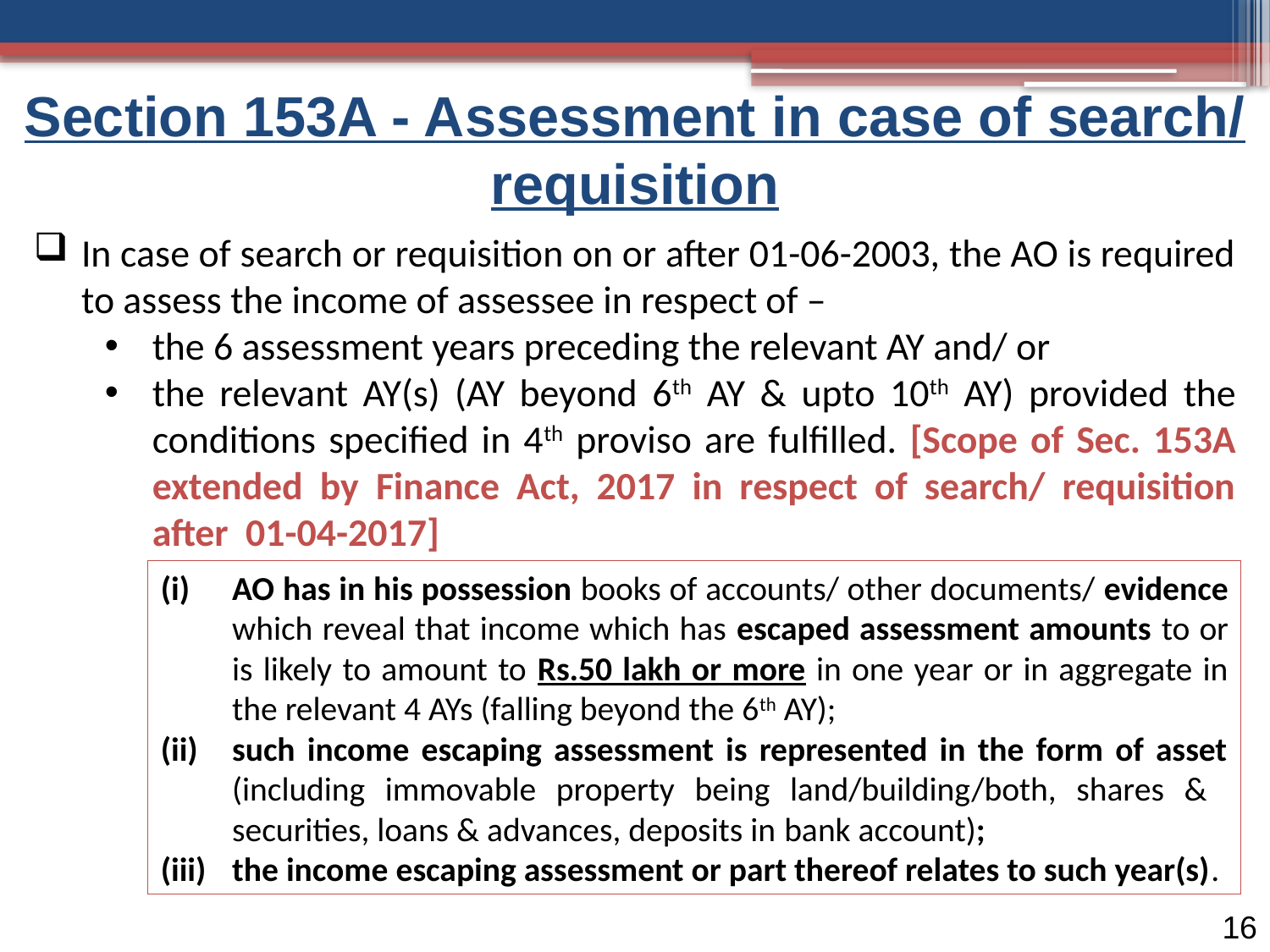

Section 153A - Assessment in case of search/ requisition
In case of search or requisition on or after 01-06-2003, the AO is required to assess the income of assessee in respect of –
the 6 assessment years preceding the relevant AY and/ or
the relevant AY(s) (AY beyond 6th AY & upto 10th AY) provided the conditions specified in 4th proviso are fulfilled. [Scope of Sec. 153A extended by Finance Act, 2017 in respect of search/ requisition after  01-04-2017]
AO has in his possession books of accounts/ other documents/ evidence which reveal that income which has escaped assessment amounts to or is likely to amount to Rs.50 lakh or more in one year or in aggregate in the relevant 4 AYs (falling beyond the 6th AY);
such income escaping assessment is represented in the form of asset (including immovable property being land/building/both, shares &  securities, loans & advances, deposits in bank account);
the income escaping assessment or part thereof relates to such year(s).
16